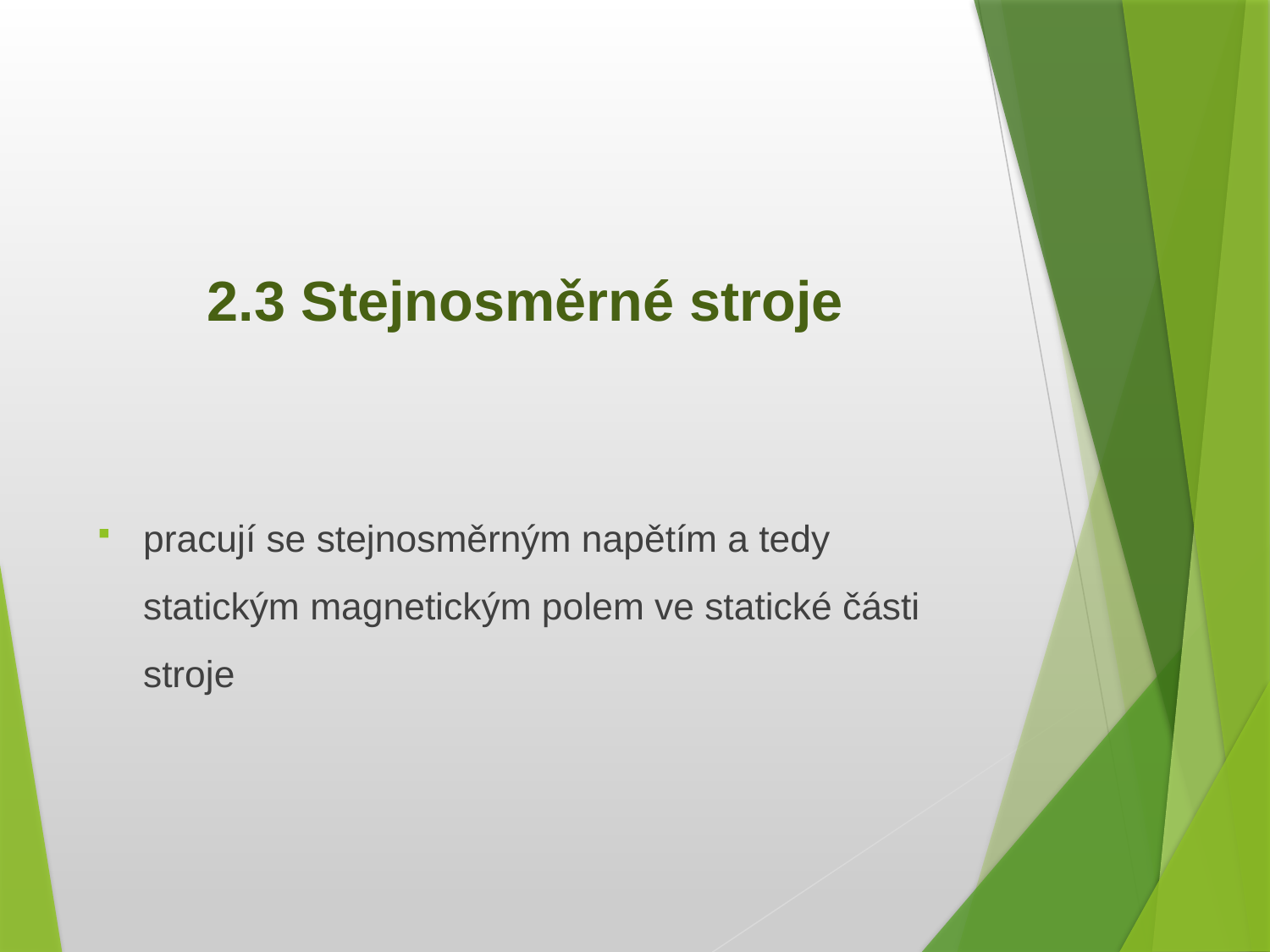

# 2.3 Stejnosměrné stroje
pracují se stejnosměrným napětím a tedy statickým magnetickým polem ve statické části stroje